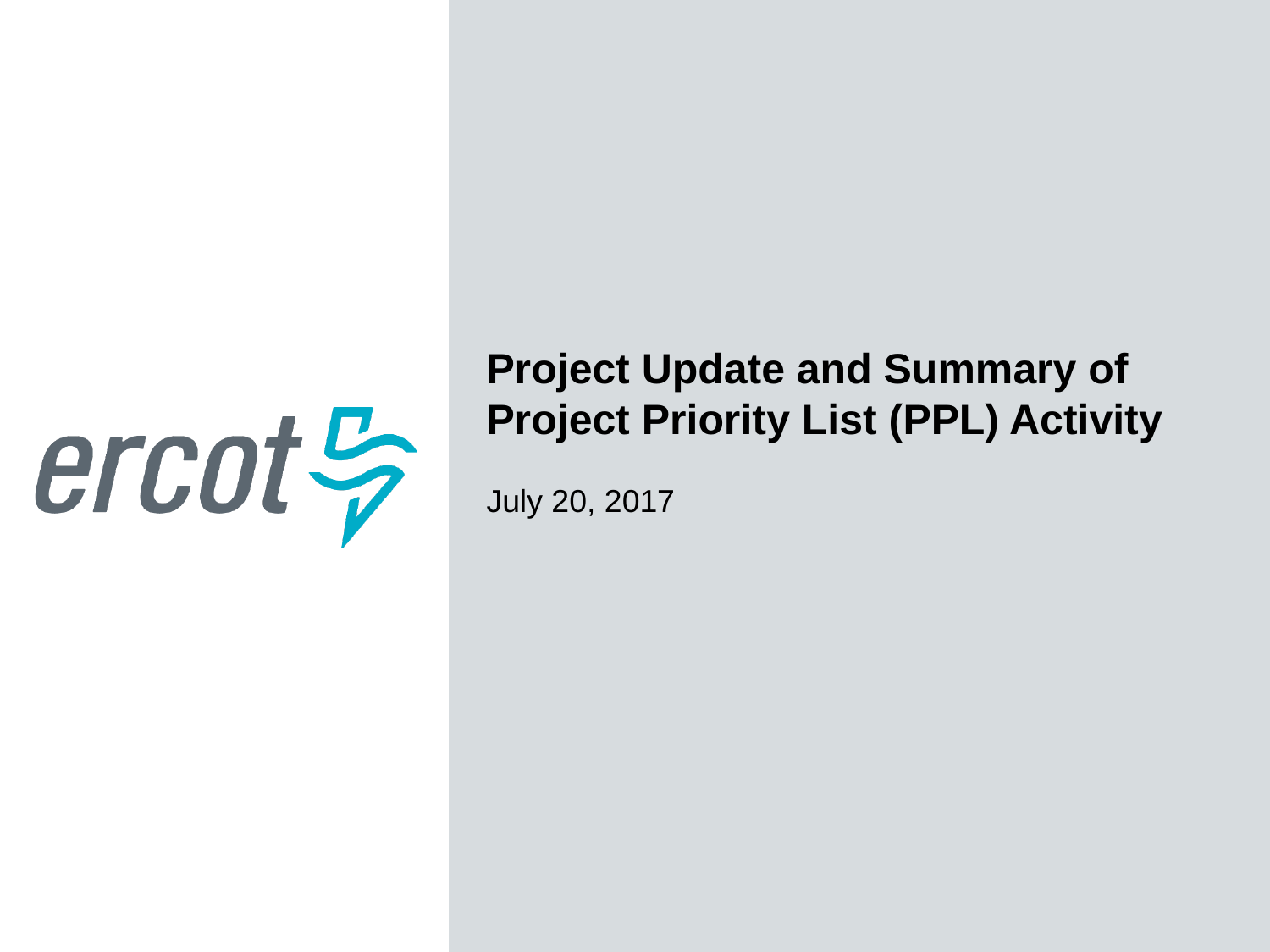

Project Update and Summary of
Project Priority List (PPL) Activity

July 20, 2017